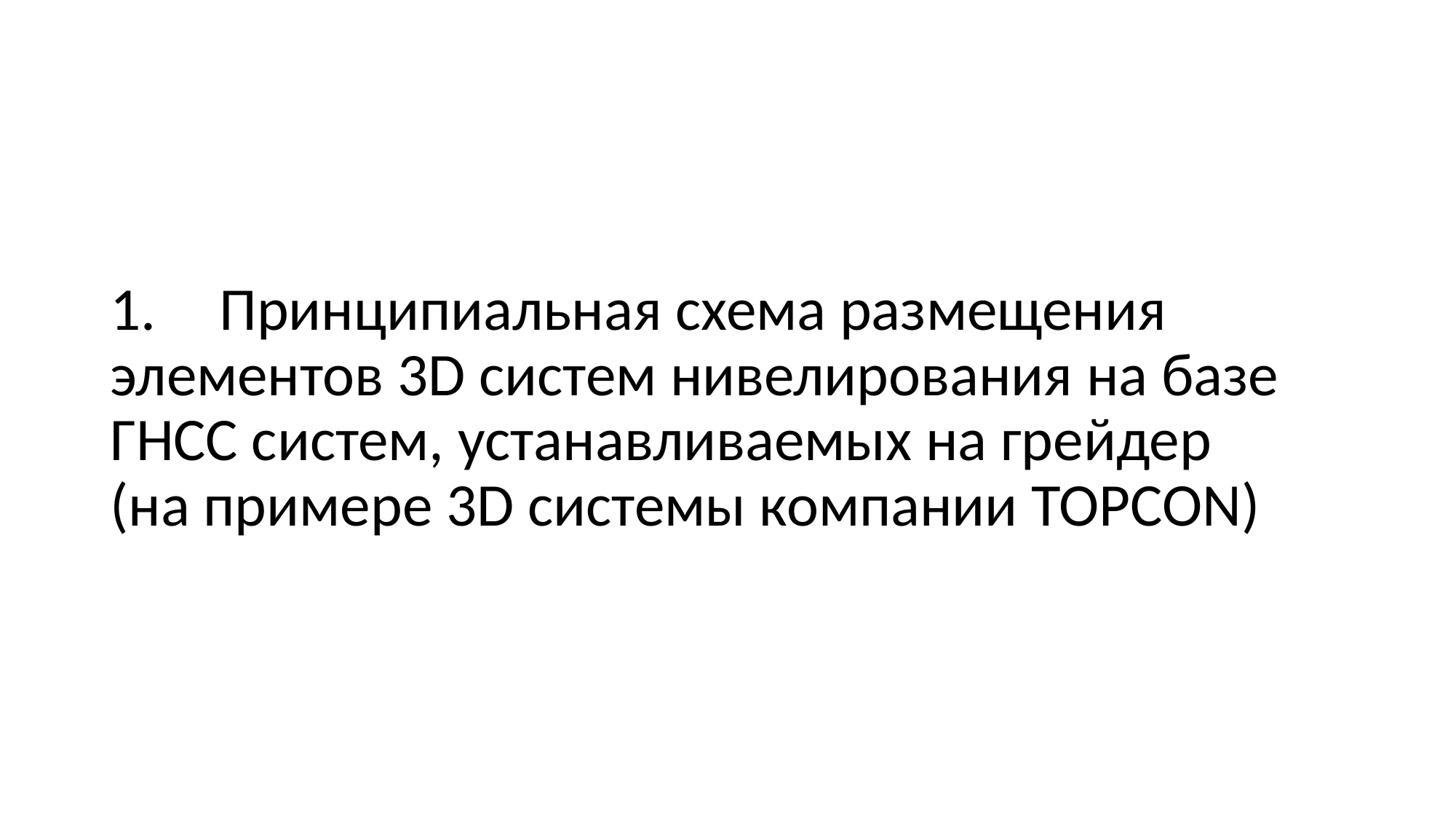

# 1.	Принципиальная схема размещения элементов 3D систем нивелирования на базе ГНСС систем, устанавливаемых на грейдер      (на примере 3D системы компании TOPCON)